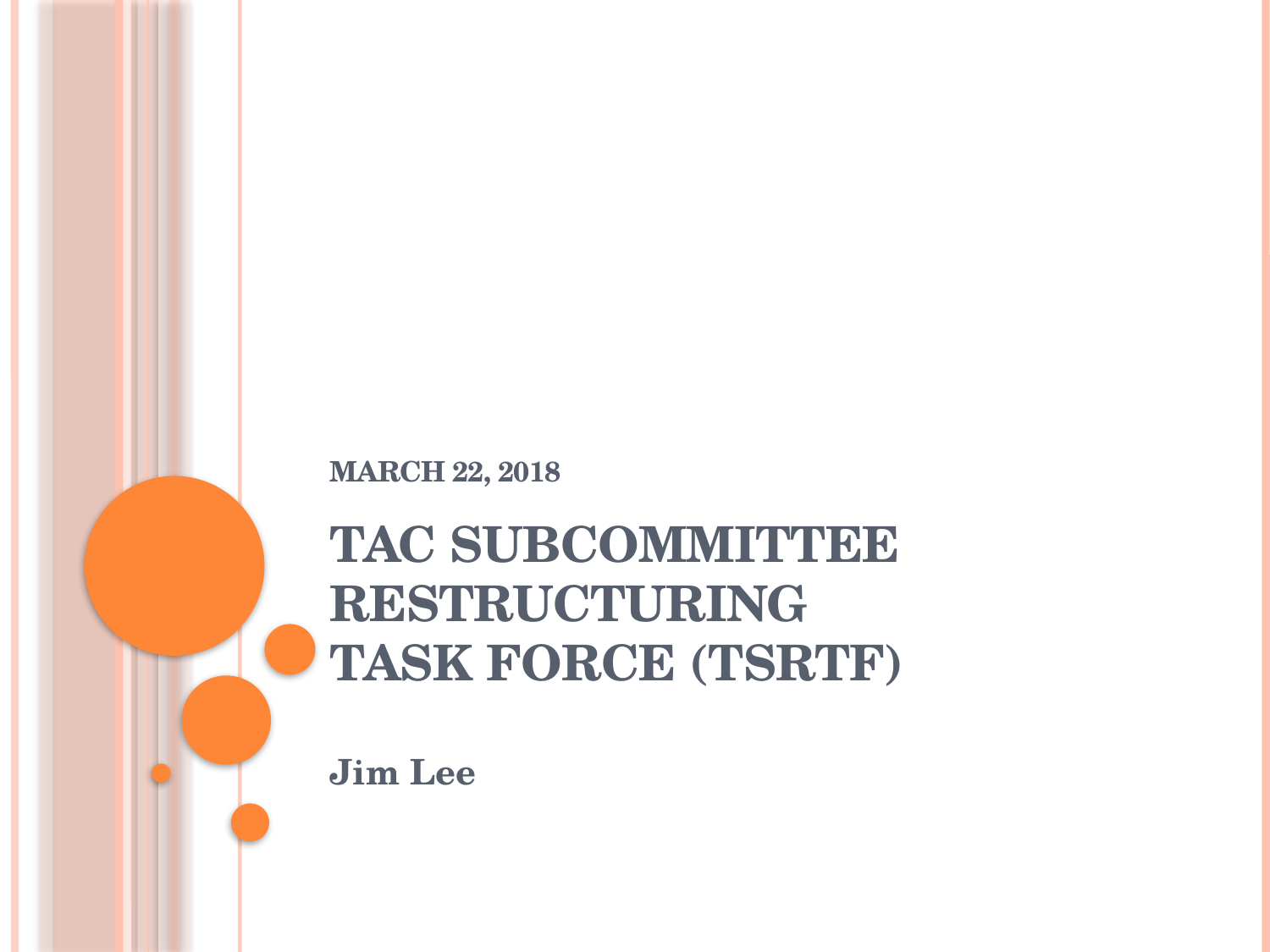

# March 22, 2018 TAC Subcommittee Restructuring Task force (TSRTF)

Jim Lee